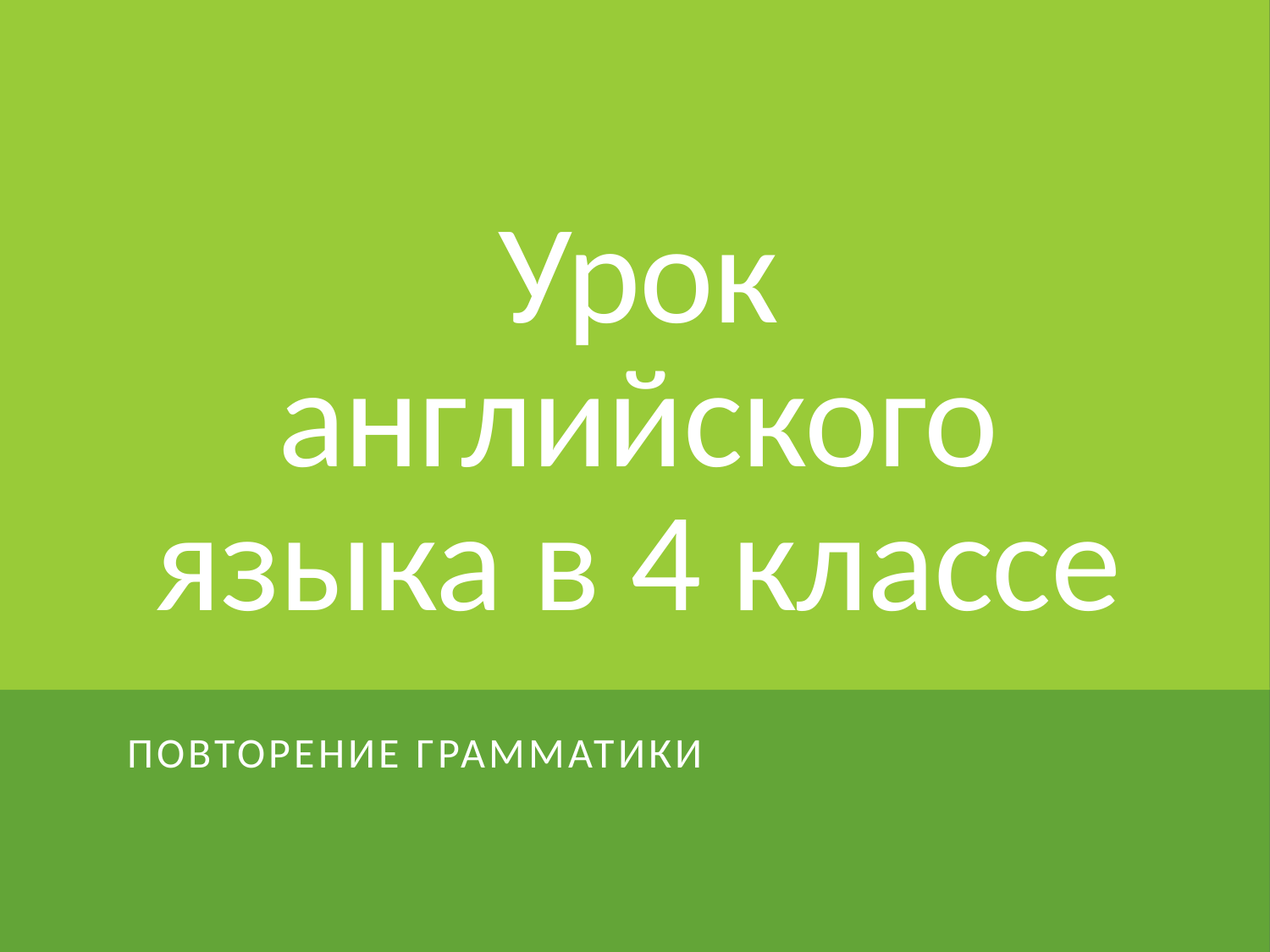

# Урок английского языка в 4 классе

Повторение грамматики